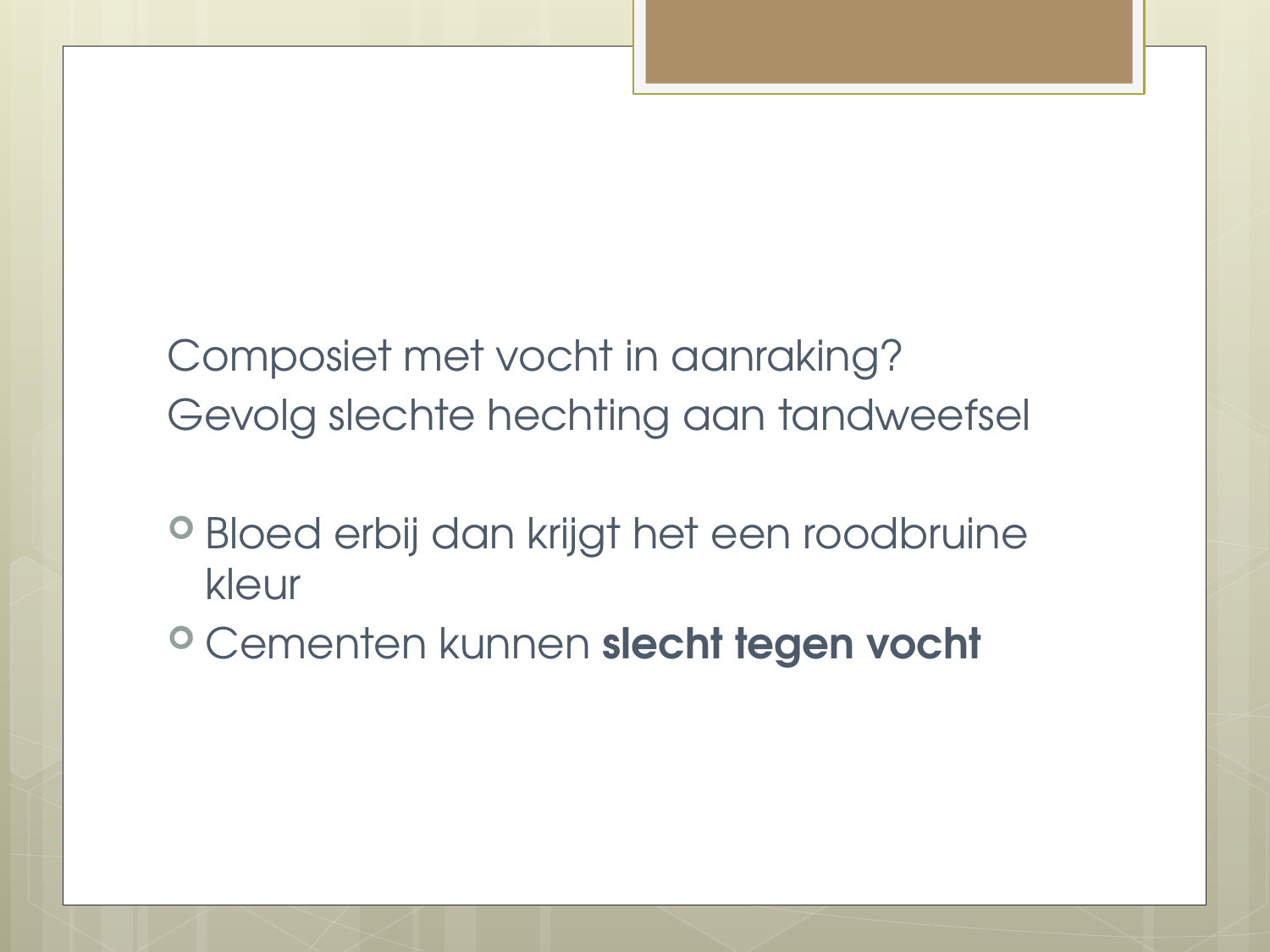

Composiet met vocht in aanraking?
Gevolg slechte hechting aan tandweefsel

Bloed erbij dan krijgt het een roodbruine kleur
Cementen kunnen slecht tegen vocht